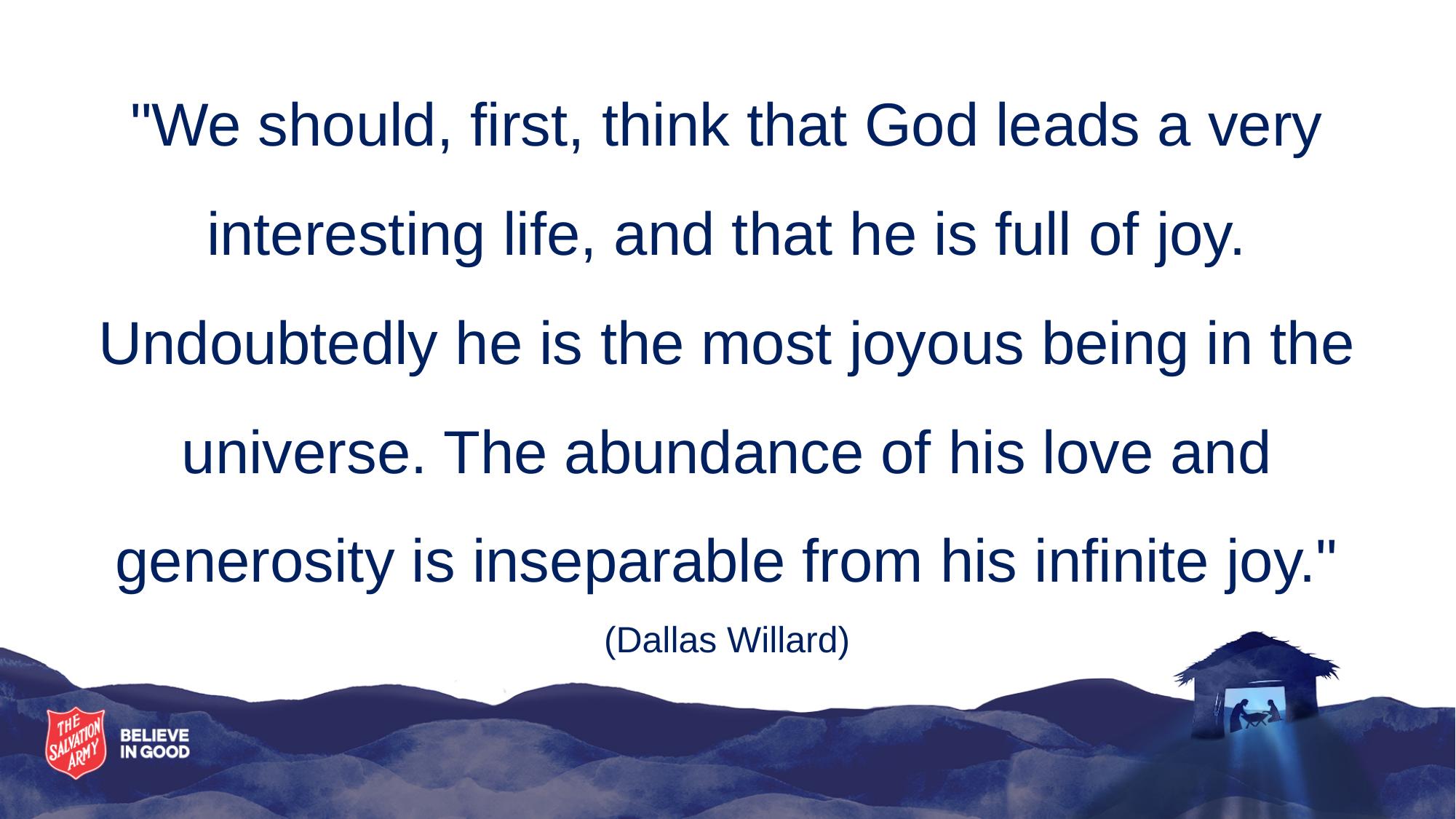

# "We should, first, think that God leads a very interesting life, and that he is full of joy. Undoubtedly he is the most joyous being in the universe. The abundance of his love and generosity is inseparable from his infinite joy." (Dallas Willard)